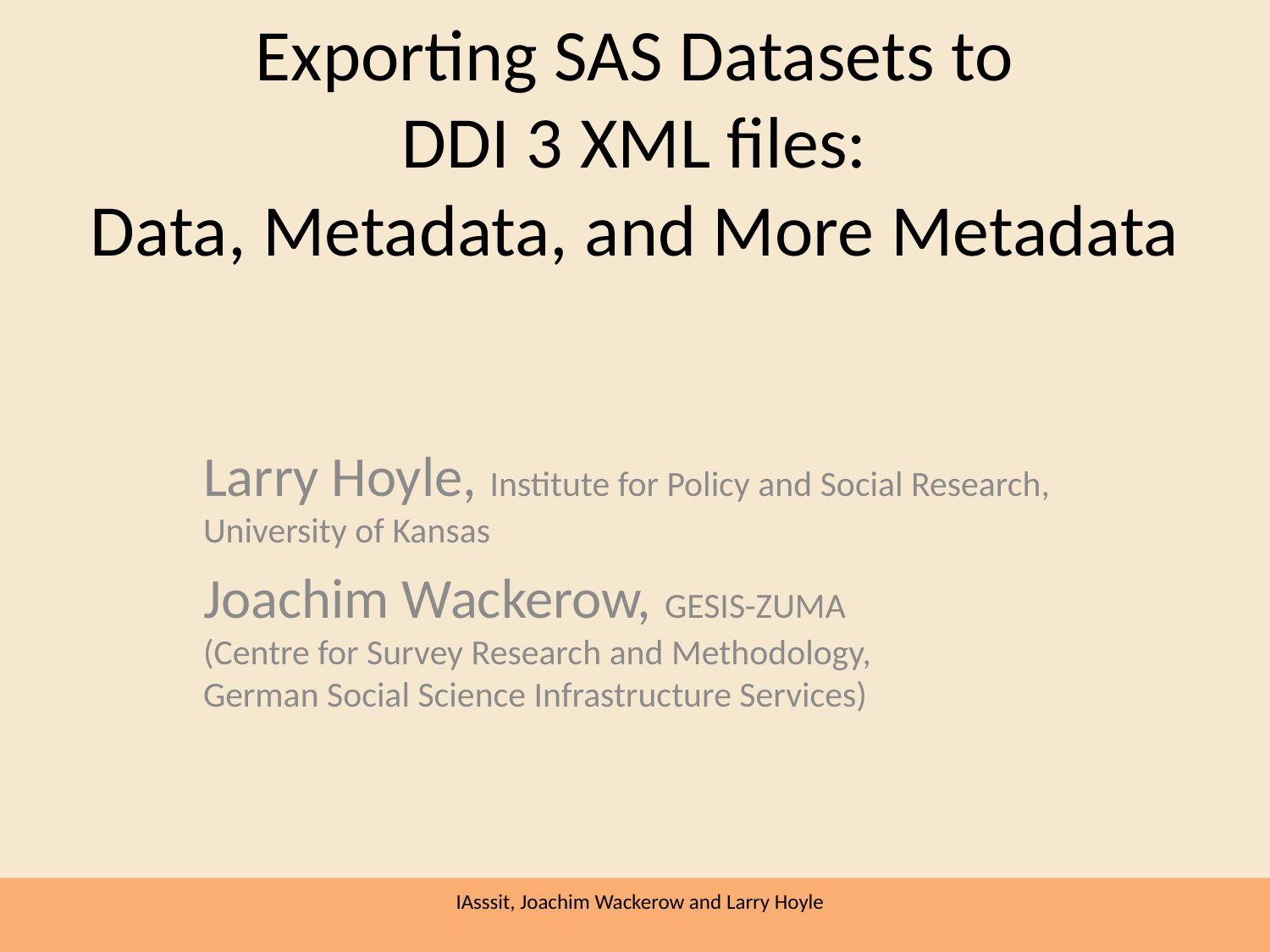

# Exporting SAS Datasets to DDI 3 XML files: Data, Metadata, and More Metadata
Larry Hoyle, Institute for Policy and Social Research, University of Kansas
Joachim Wackerow, GESIS-ZUMA
(Centre for Survey Research and Methodology,
German Social Science Infrastructure Services)

IAsssit, Joachim Wackerow and Larry Hoyle